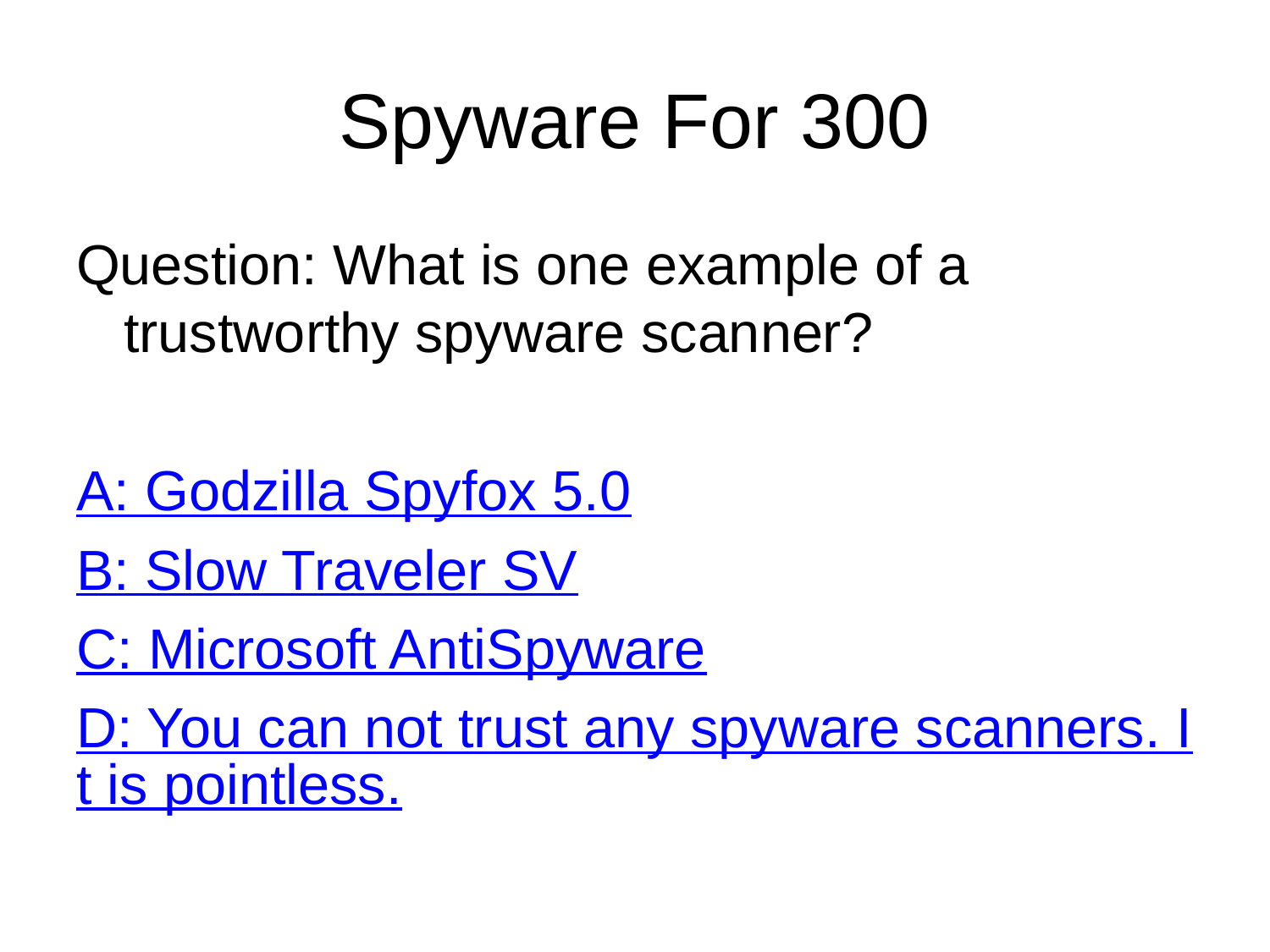

# Spyware For 300
Question: What is one example of a trustworthy spyware scanner?

A: Godzilla Spyfox 5.0
B: Slow Traveler SV
C: Microsoft AntiSpyware
D: You can not trust any spyware scanners. It is pointless.